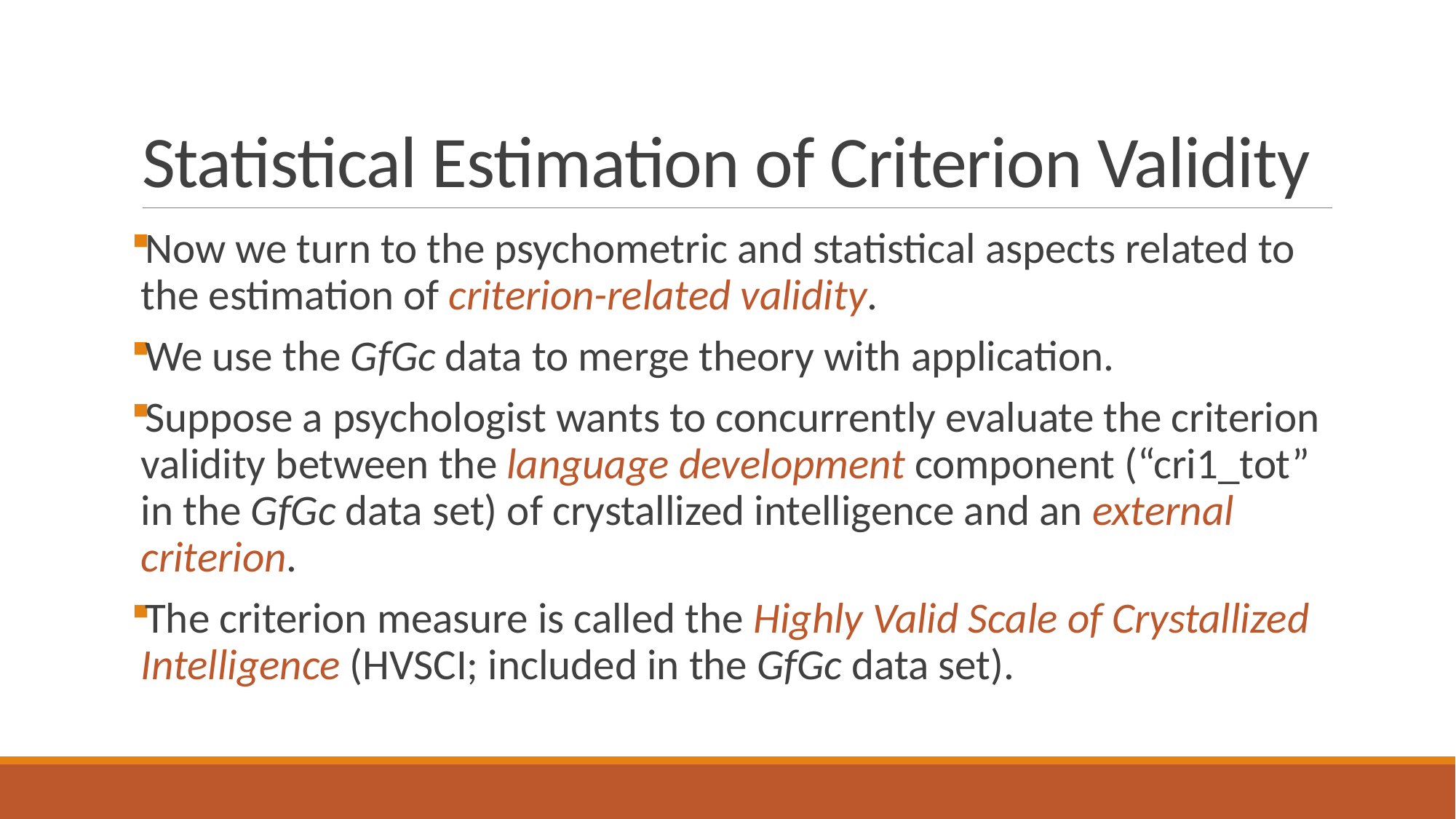

# Statistical Estimation of Criterion Validity
Now we turn to the psychometric and statistical aspects related to the estimation of criterion-related validity.
We use the GfGc data to merge theory with application.
Suppose a psychologist wants to concurrently evaluate the criterion validity between the language development component (“cri1_tot” in the GfGc data set) of crystallized intelligence and an external criterion.
The criterion measure is called the Highly Valid Scale of Crystallized Intelligence (HVSCI; included in the GfGc data set).